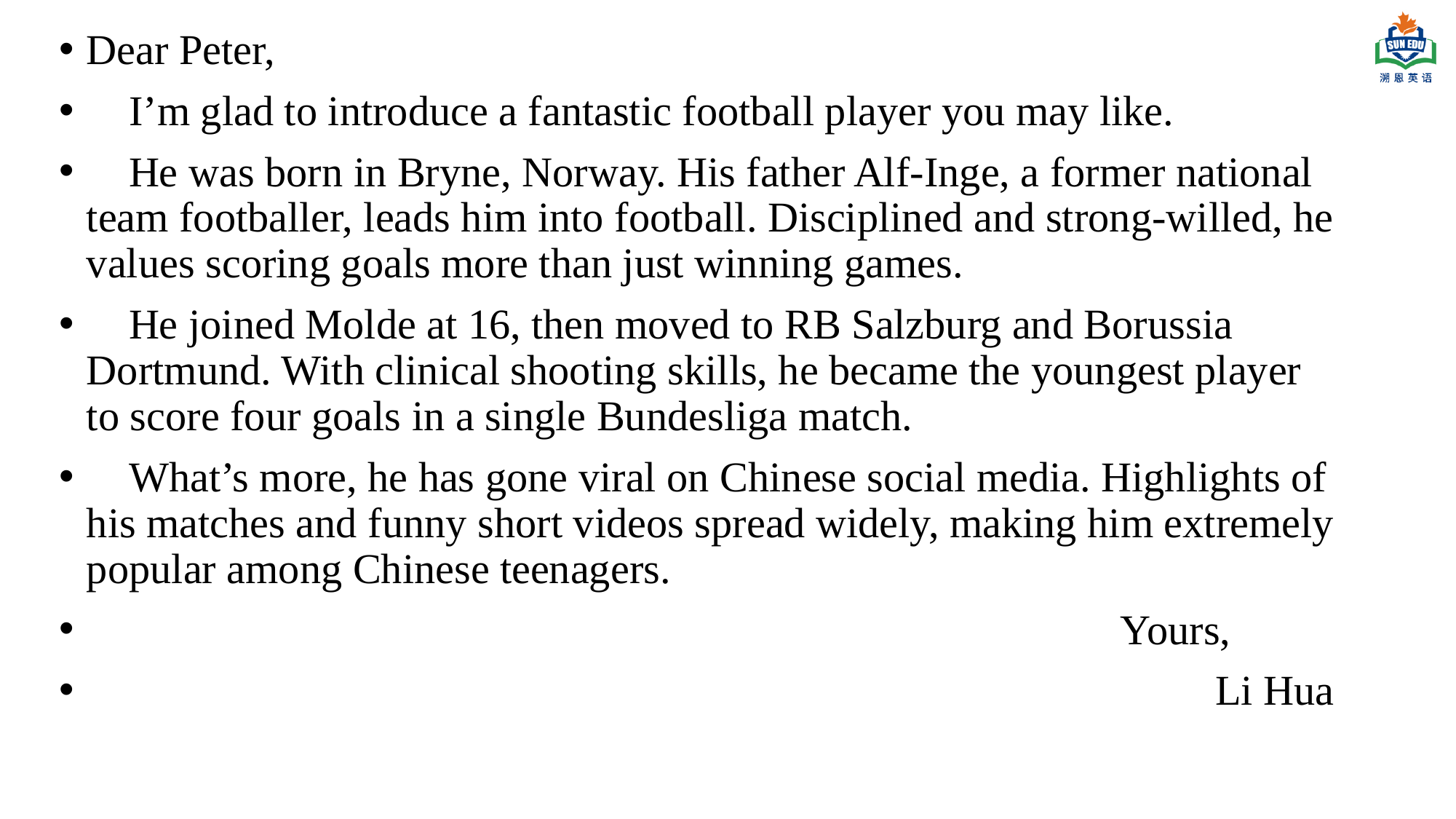

Dear Peter,
    I’m glad to introduce a fantastic football player you may like.
    He was born in Bryne, Norway. His father Alf-Inge, a former national team footballer, leads him into football. Disciplined and strong-willed, he values scoring goals more than just winning games.
    He joined Molde at 16, then moved to RB Salzburg and Borussia Dortmund. With clinical shooting skills, he became the youngest player to score four goals in a single Bundesliga match.
    What’s more, he has gone viral on Chinese social media. Highlights of his matches and funny short videos spread widely, making him extremely popular among Chinese teenagers.
                                                                                                  Yours,
                                                                                                           Li Hua